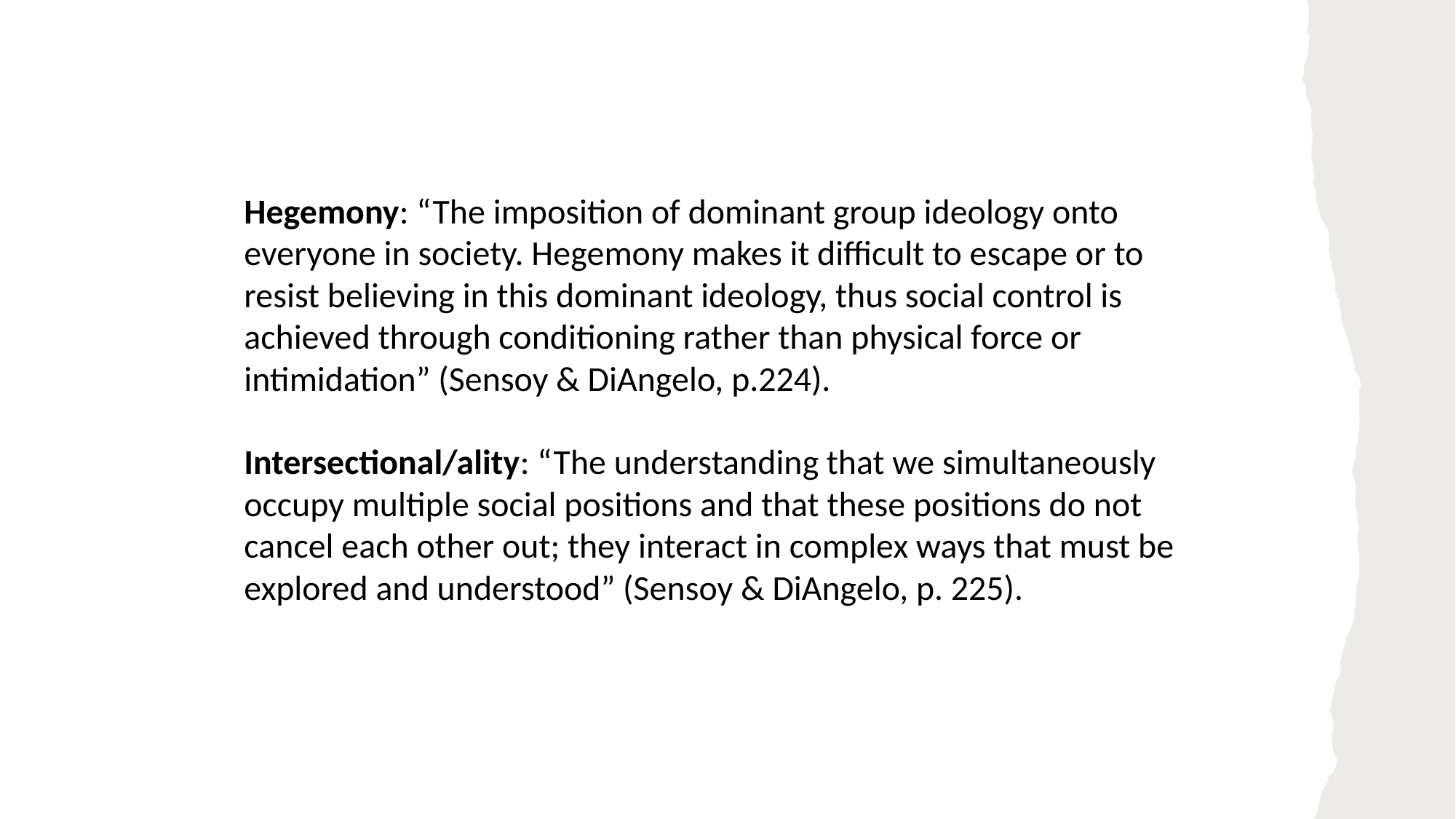

Hegemony: “The imposition of dominant group ideology onto everyone in society. Hegemony makes it difficult to escape or to resist believing in this dominant ideology, thus social control is achieved through conditioning rather than physical force or intimidation” (Sensoy & DiAngelo, p.224).

Intersectional/ality: “The understanding that we simultaneously occupy multiple social positions and that these positions do not cancel each other out; they interact in complex ways that must be explored and understood” (Sensoy & DiAngelo, p. 225).